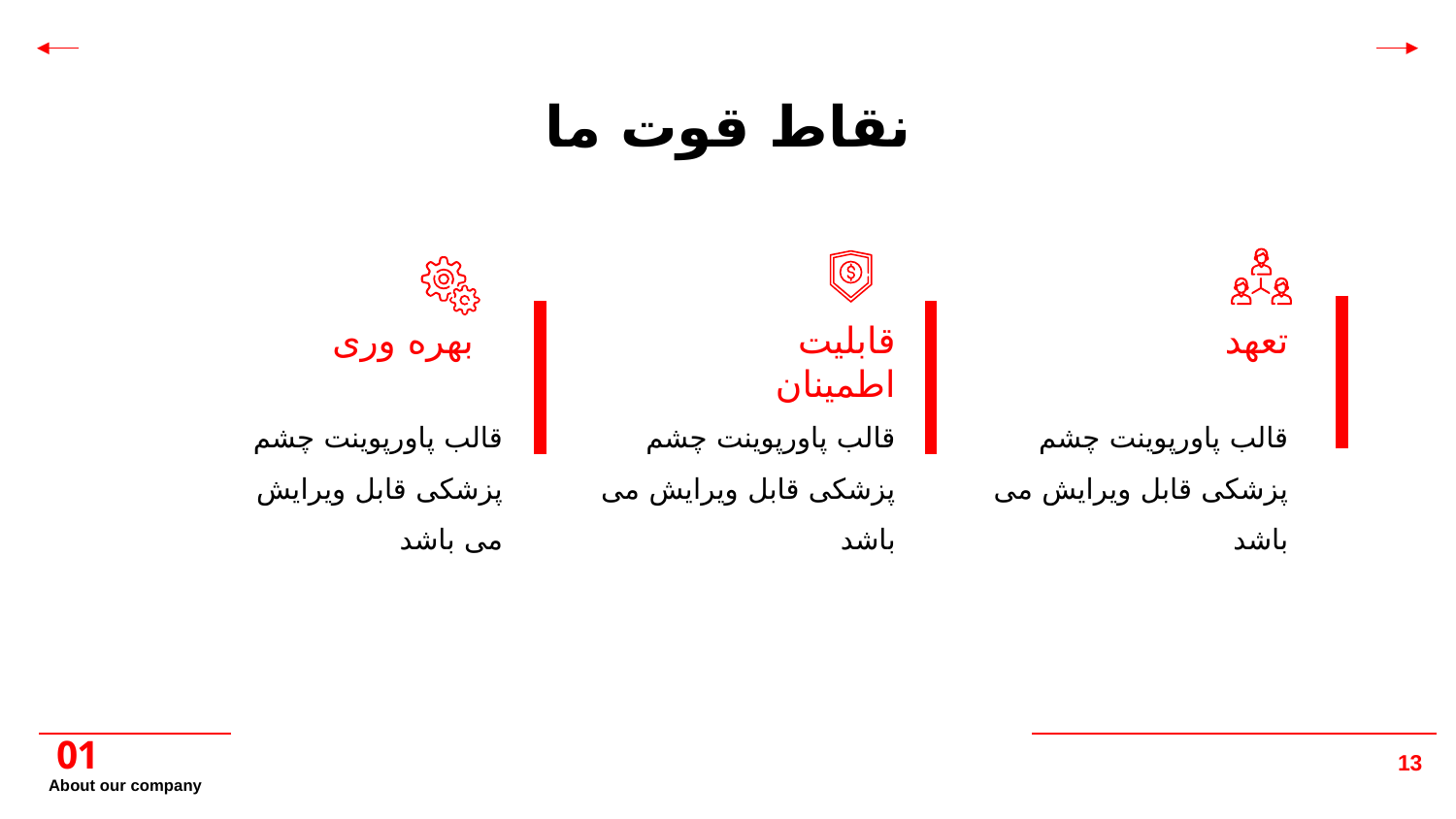

نقاط قوت ما

بهره وری
قابلیت اطمینان
تعهد
قالب پاورپوینت چشم پزشکی قابل ویرایش می باشد
قالب پاورپوینت چشم پزشکی قابل ویرایش می باشد
قالب پاورپوینت چشم پزشکی قابل ویرایش می باشد
01
# About our company